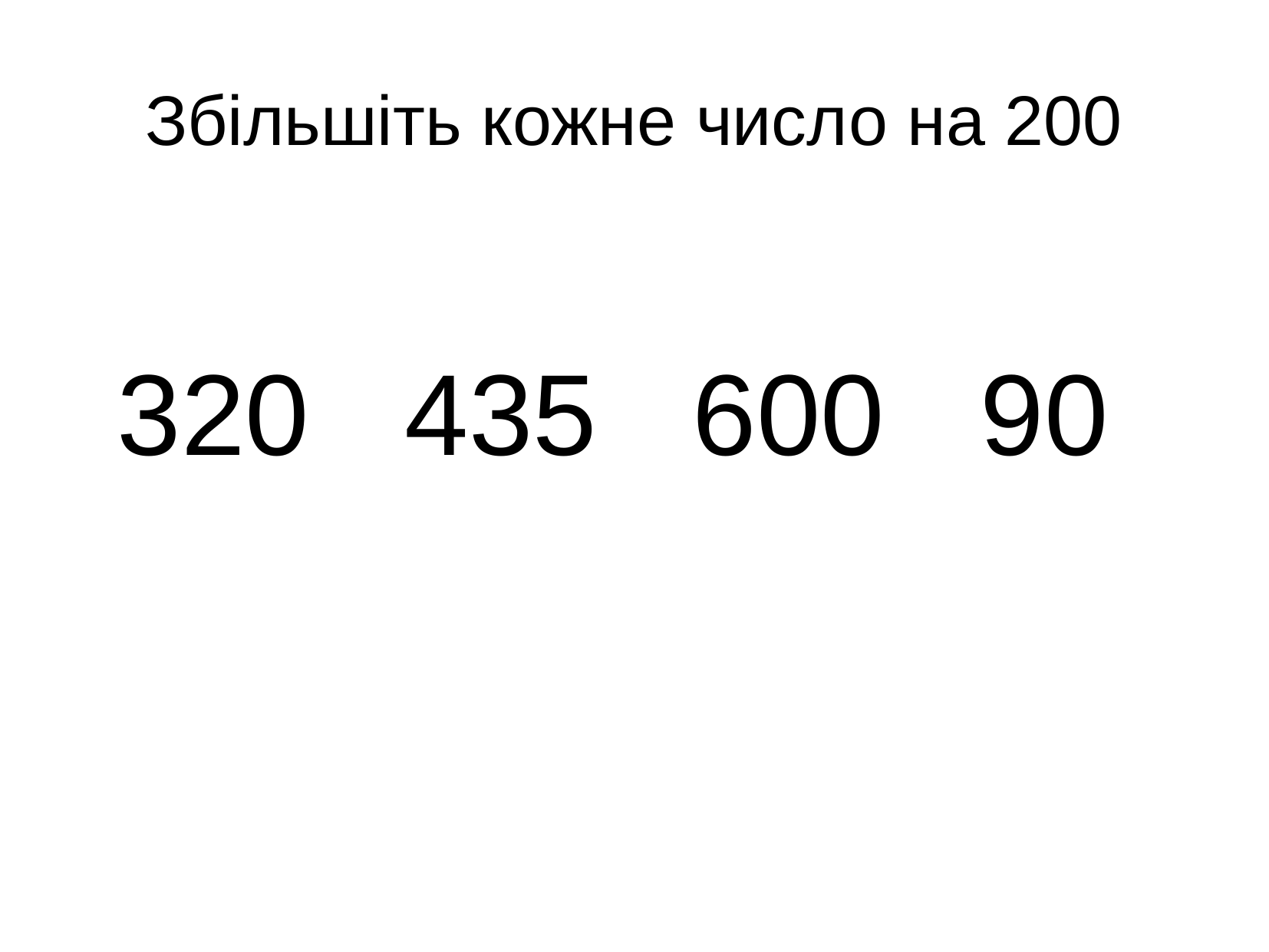

Збільшіть кожне число на 200

320   435   600   90